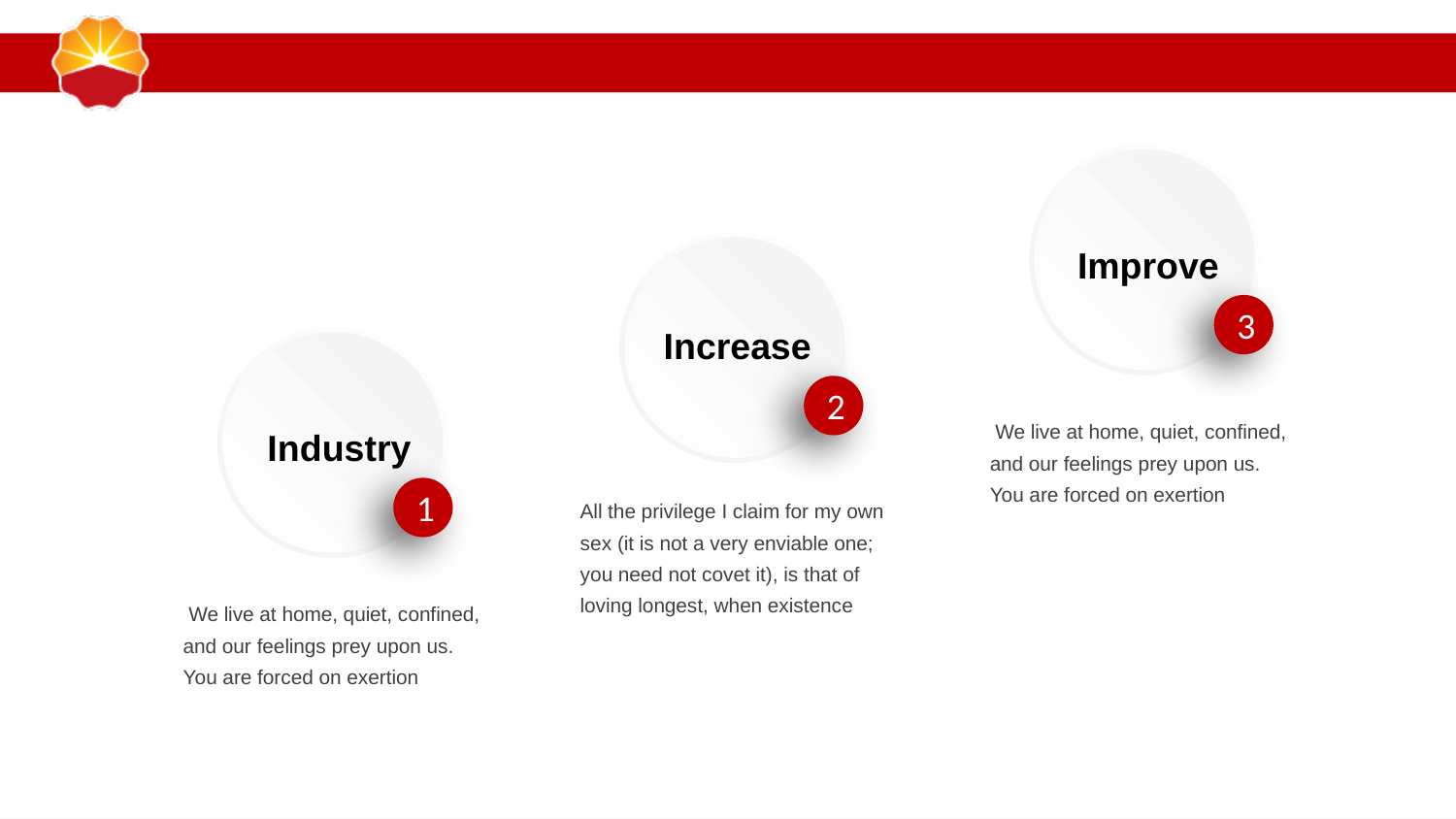

#

Improve
3
Increase

2
 We live at home, quiet, confined, and our feelings prey upon us. You are forced on exertion
Industry
1
All the privilege I claim for my own sex (it is not a very enviable one; you need not covet it), is that of loving longest, when existence
 We live at home, quiet, confined, and our feelings prey upon us. You are forced on exertion